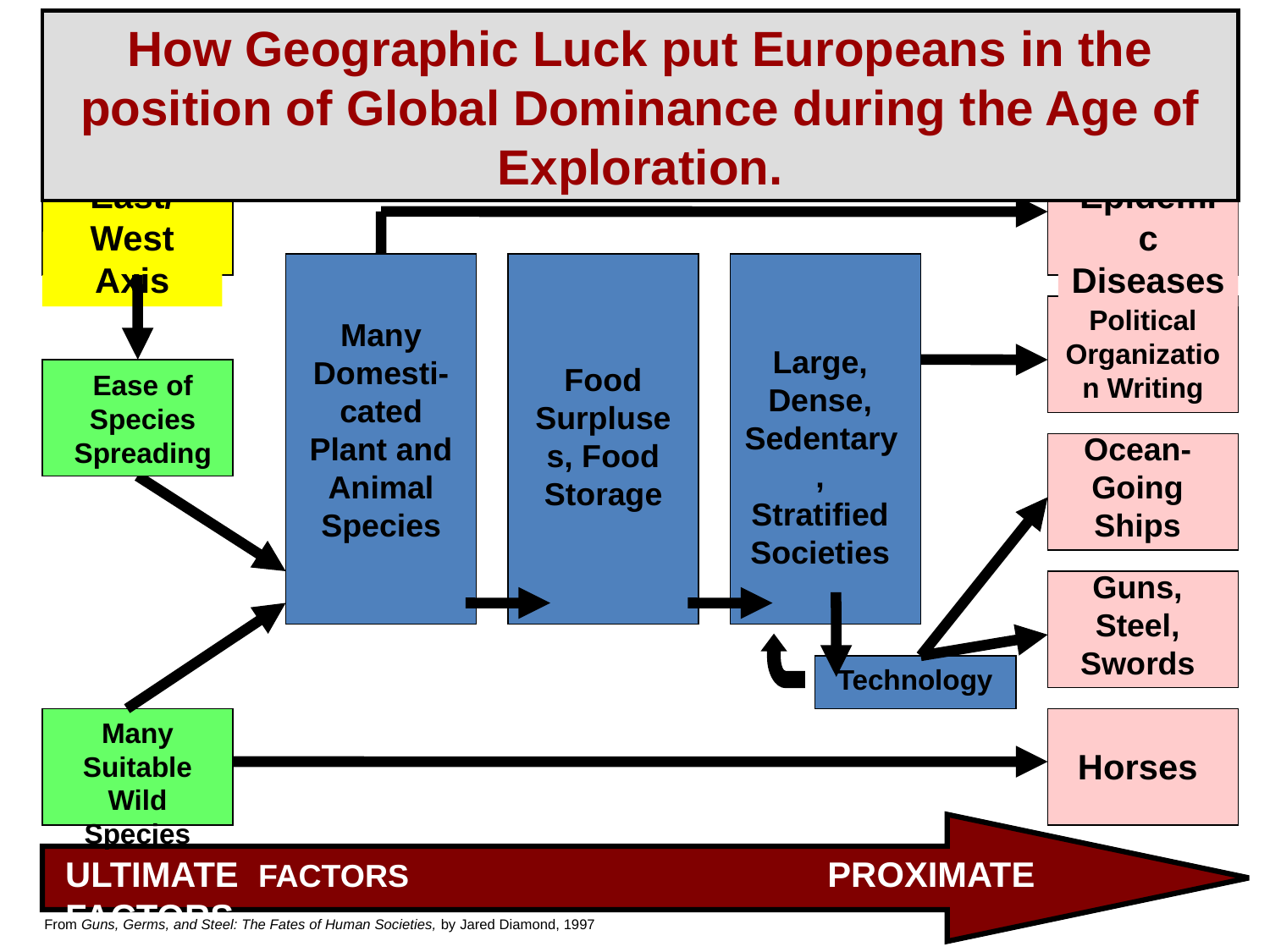

How Geographic Luck put Europeans in the position of Global Dominance during the Age of Exploration.

East/West Axis

Epidemic Diseases

Many Domesti-cated Plant and Animal Species

Food Surpluses, Food Storage

Large, Dense, Sedentary, Stratified Societies

Ease of Species Spreading

Political Organization Writing

Ocean-Going Ships

Guns, Steel, Swords

Technology

Many Suitable Wild Species

Horses

ULTIMATE  FACTORS                                           PROXIMATE FACTORS
From Guns, Germs, and Steel: The Fates of Human Societies, by Jared Diamond, 1997